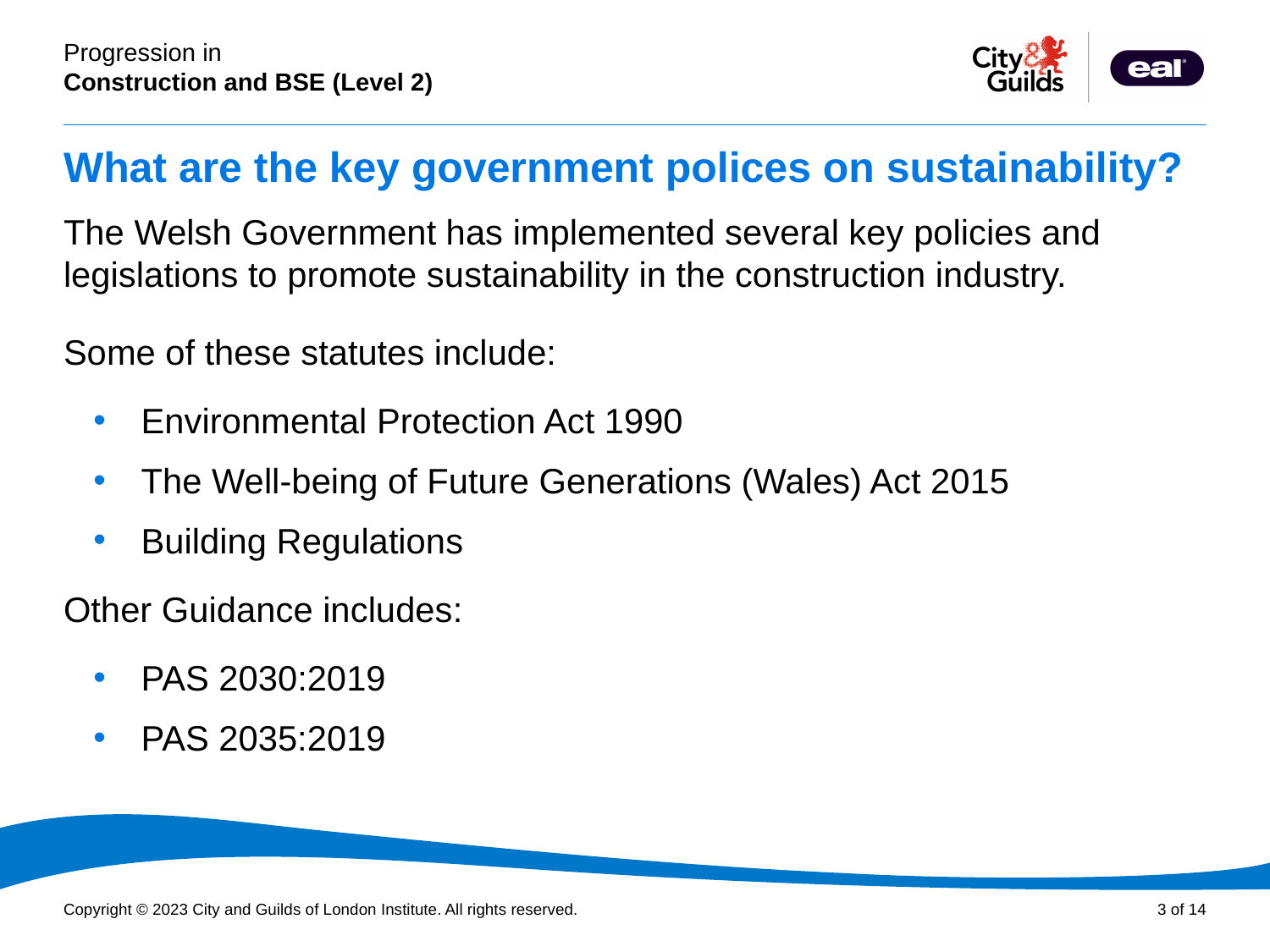

# What are the key government polices on sustainability?
The Welsh Government has implemented several key policies and legislations to promote sustainability in the construction industry.
Some of these statutes include:
Environmental Protection Act 1990
The Well-being of Future Generations (Wales) Act 2015
Building Regulations
Other Guidance includes:
PAS 2030:2019
PAS 2035:2019